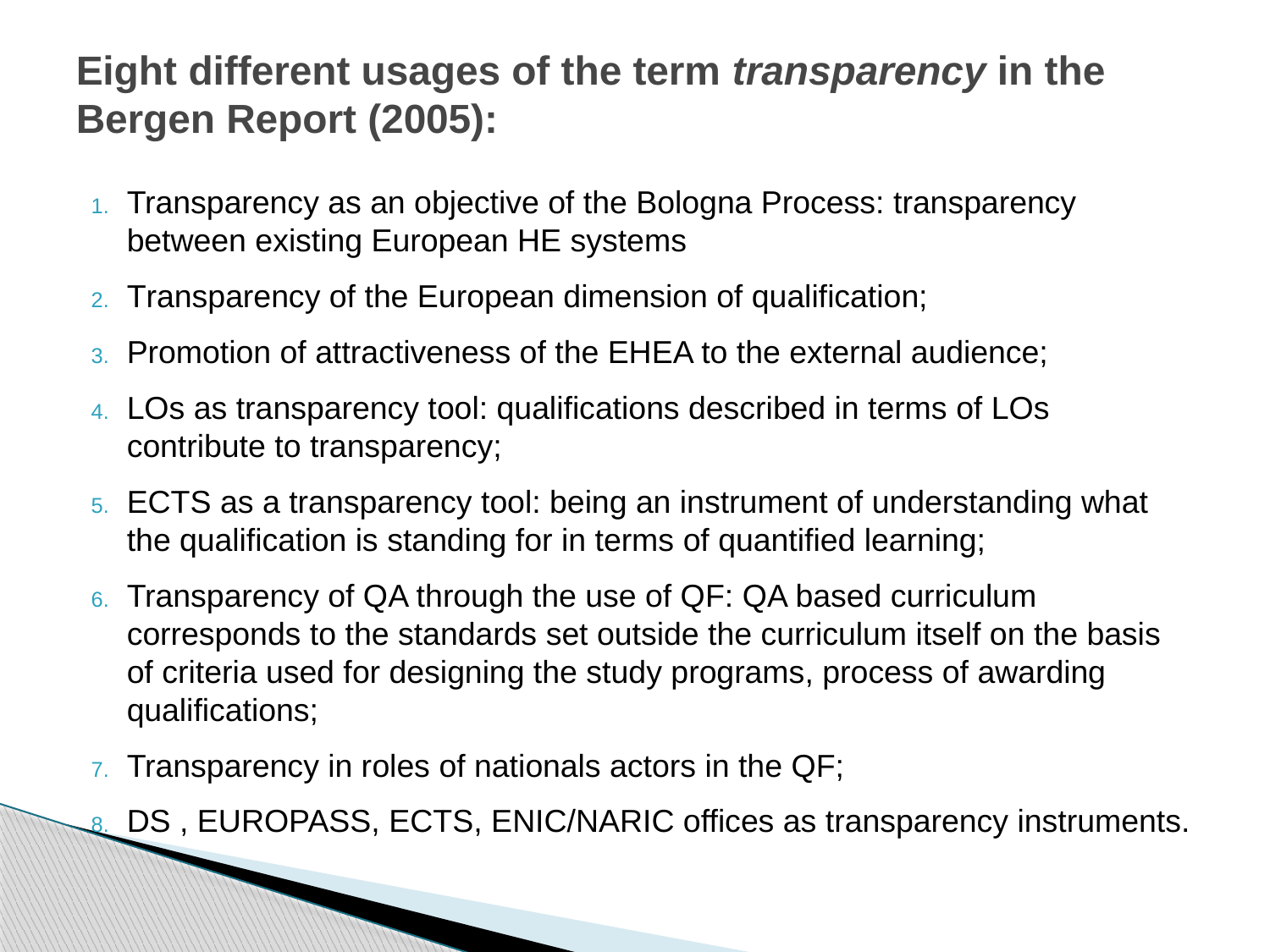

# Eight different usages of the term transparency in the Bergen Report (2005):
Transparency as an objective of the Bologna Process: transparency between existing European HE systems
Transparency of the European dimension of qualification;
Promotion of attractiveness of the EHEA to the external audience;
LOs as transparency tool: qualifications described in terms of LOs contribute to transparency;
ECTS as a transparency tool: being an instrument of understanding what the qualification is standing for in terms of quantified learning;
Transparency of QA through the use of QF: QA based curriculum corresponds to the standards set outside the curriculum itself on the basis of criteria used for designing the study programs, process of awarding qualifications;
Transparency in roles of nationals actors in the QF;
DS , EUROPASS, ECTS, ENIC/NARIC offices as transparency instruments.